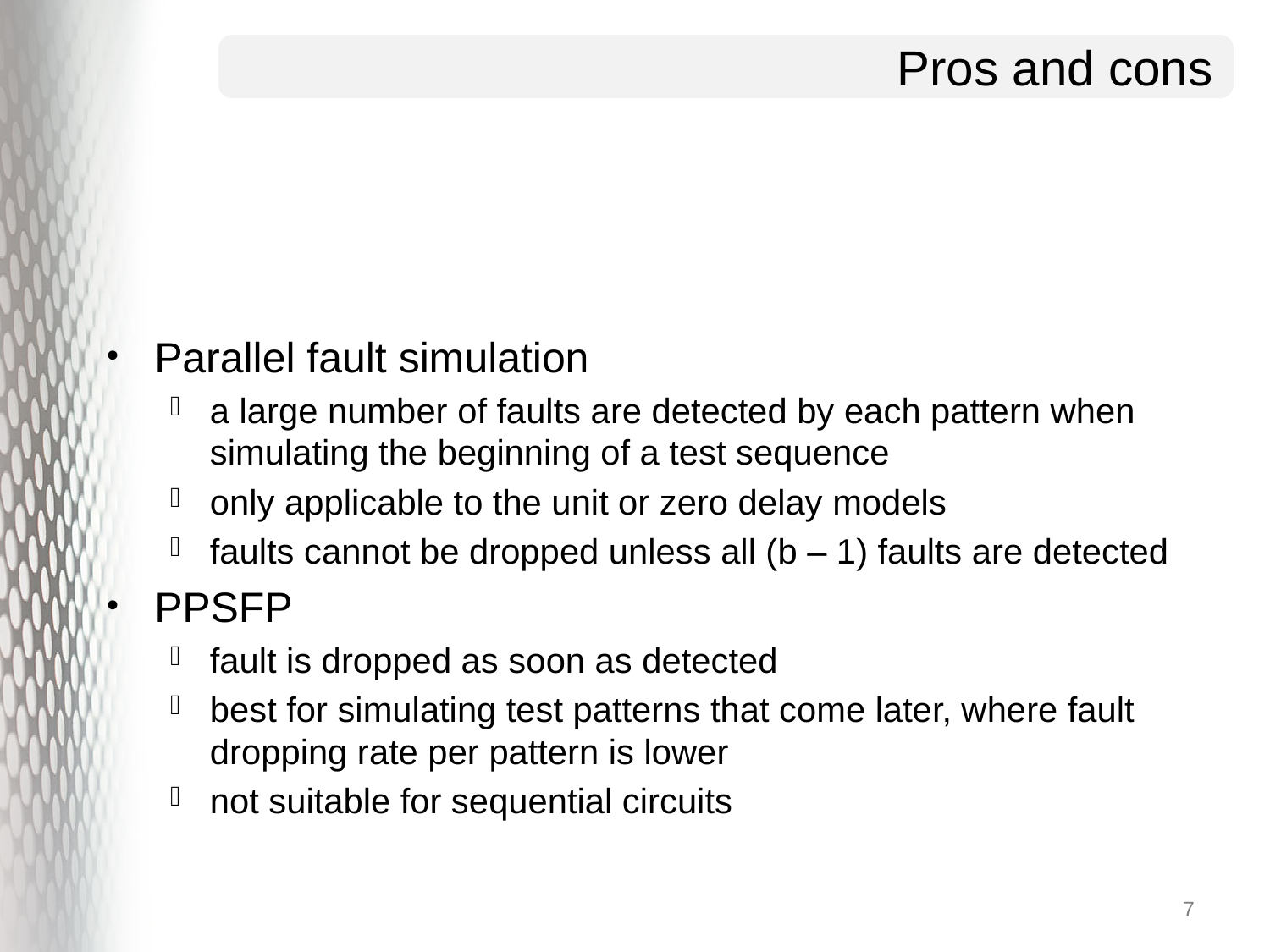

# Pros and cons
Parallel fault simulation
a large number of faults are detected by each pattern when simulating the beginning of a test sequence
only applicable to the unit or zero delay models
faults cannot be dropped unless all (b – 1) faults are detected
PPSFP
fault is dropped as soon as detected
best for simulating test patterns that come later, where fault dropping rate per pattern is lower
not suitable for sequential circuits